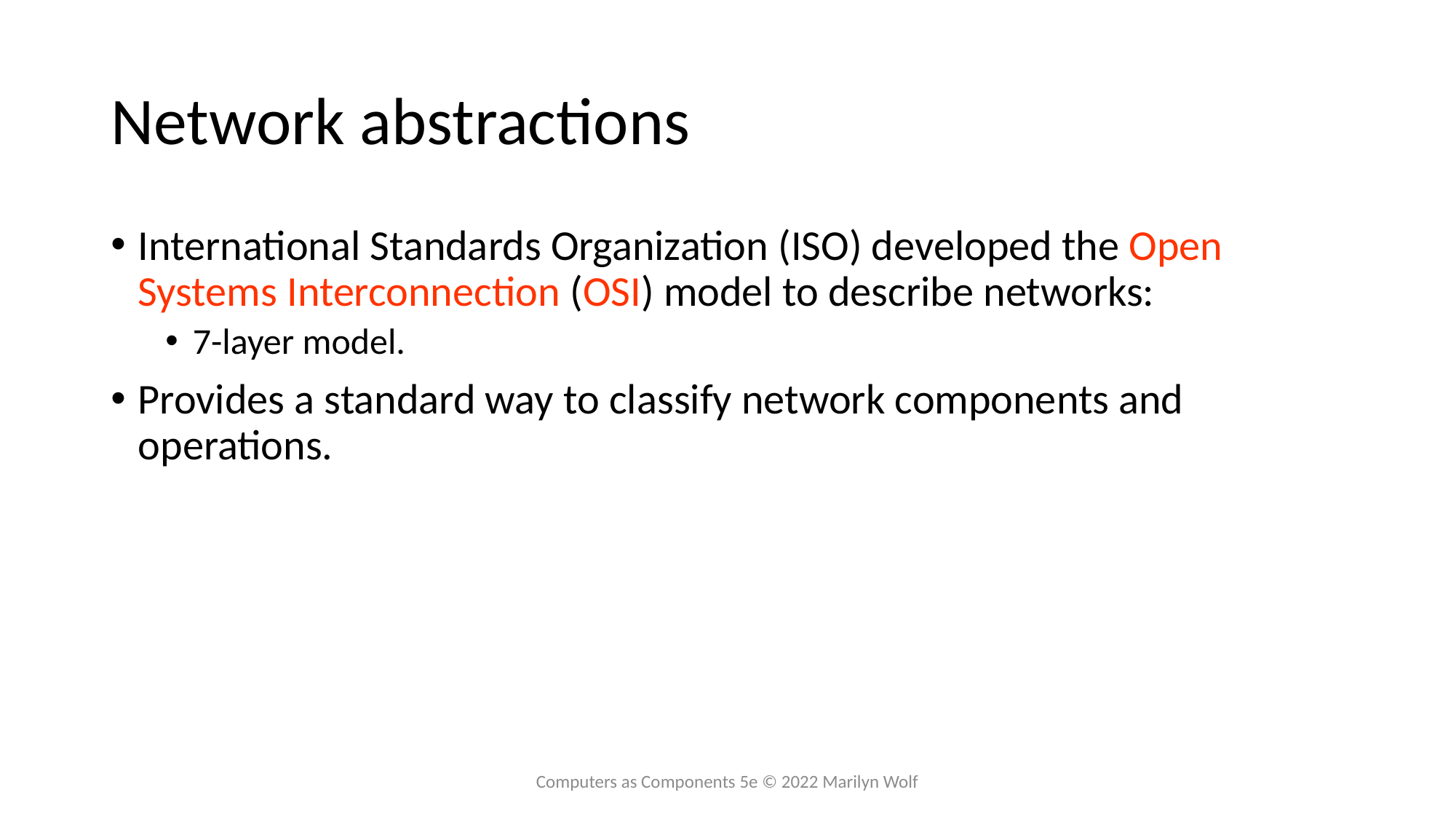

# Network abstractions
International Standards Organization (ISO) developed the Open Systems Interconnection (OSI) model to describe networks:
7-layer model.
Provides a standard way to classify network components and operations.
Computers as Components 5e © 2022 Marilyn Wolf